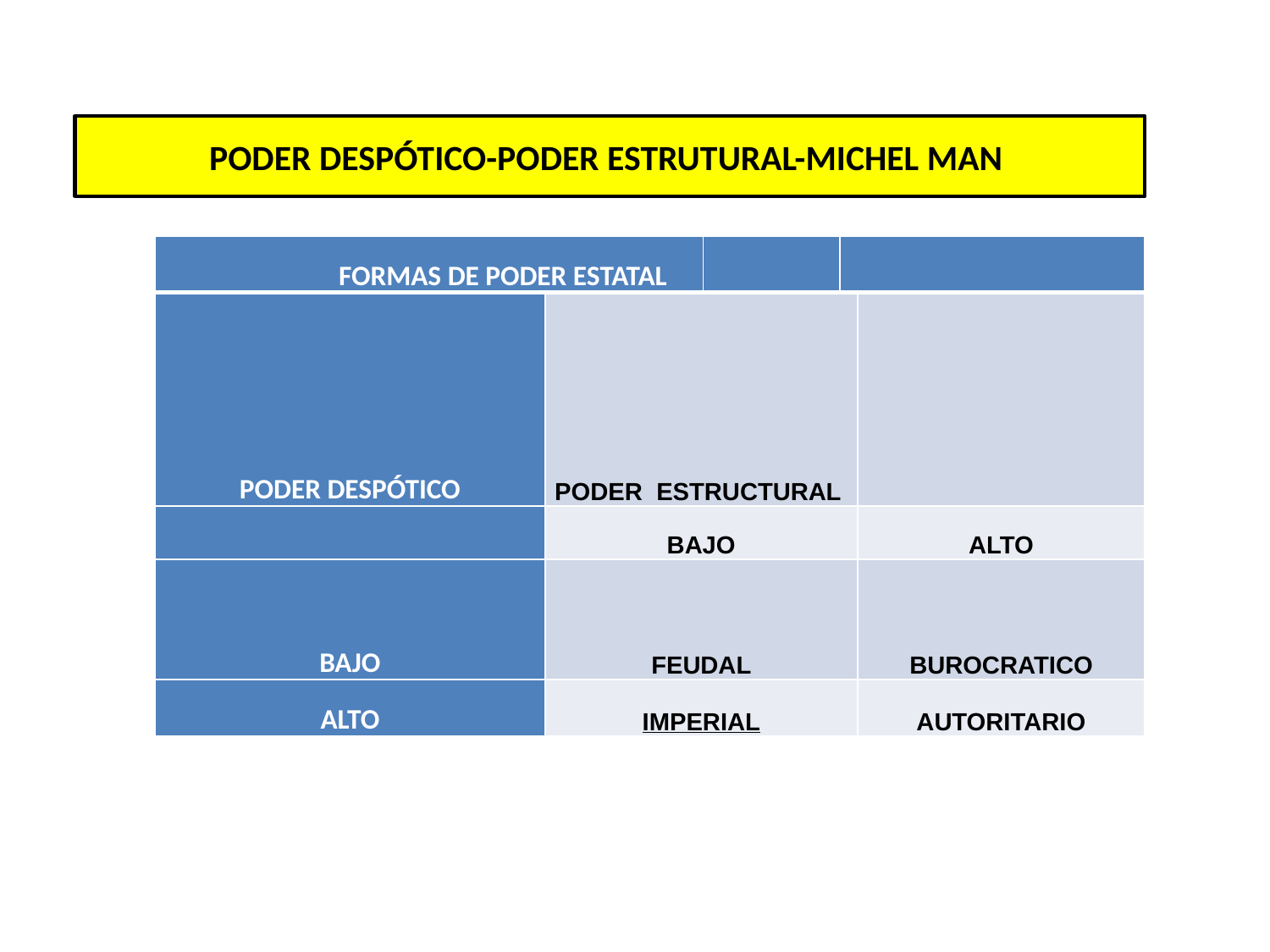

PODER DESPÓTICO-PODER ESTRUTURAL-MICHEL MAN
| FORMAS DE PODER ESTATAL |  |  |  |  |
| --- | --- | --- | --- | --- |
| PODER DESPÓTICO | PODER ESTRUCTURAL |  |  |  |
|  | BAJO |  |  | ALTO |
| BAJO | FEUDAL |  |  | BUROCRATICO |
| ALTO | IMPERIAL |  |  | AUTORITARIO |